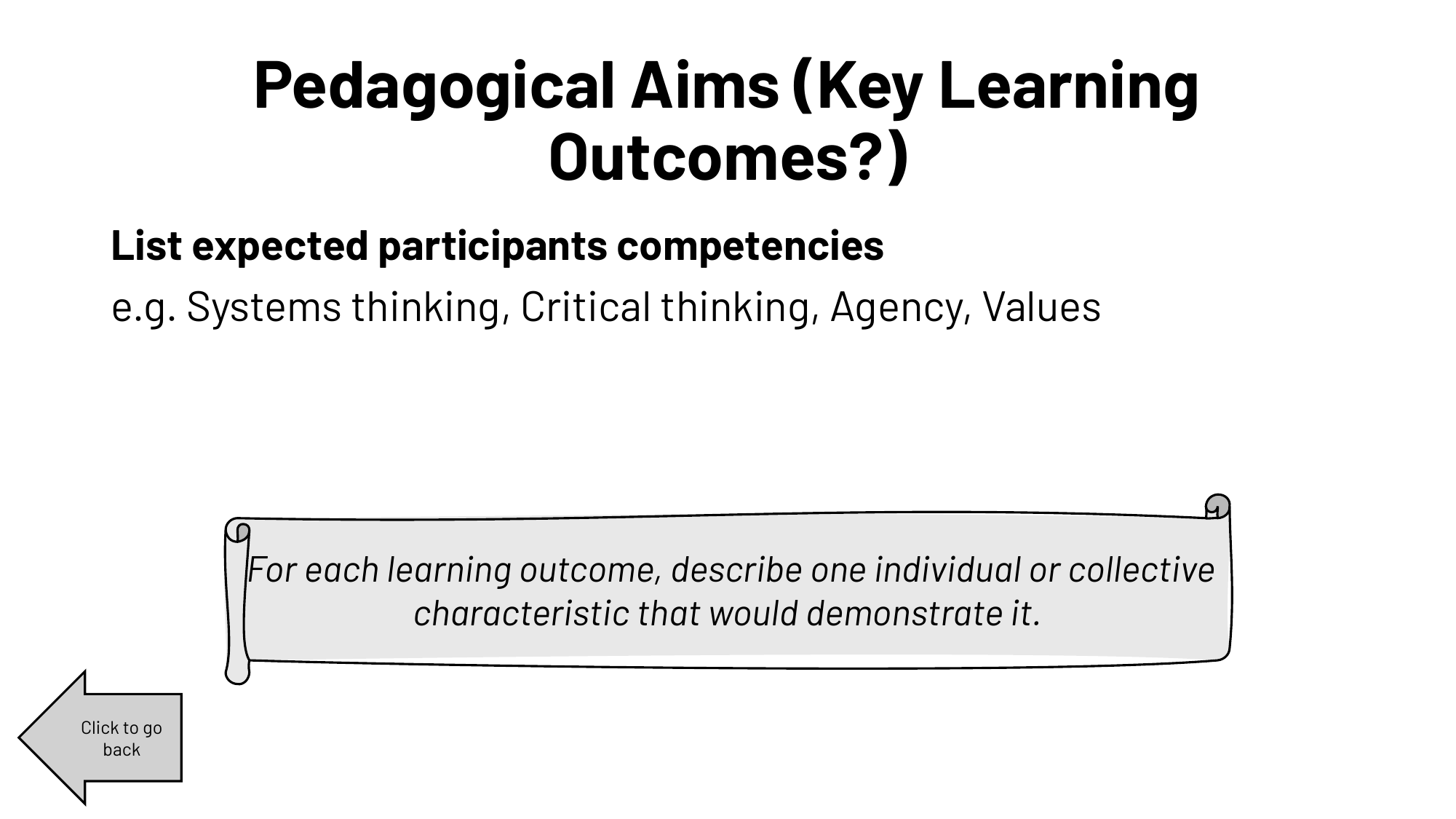

# Pedagogical Aims (Key Learning Outcomes?)
List expected participants competencies
e.g. Systems thinking, Critical thinking, Agency, Values

 For each learning outcome, describe one individual or collective characteristic that would demonstrate it.
Click to go back